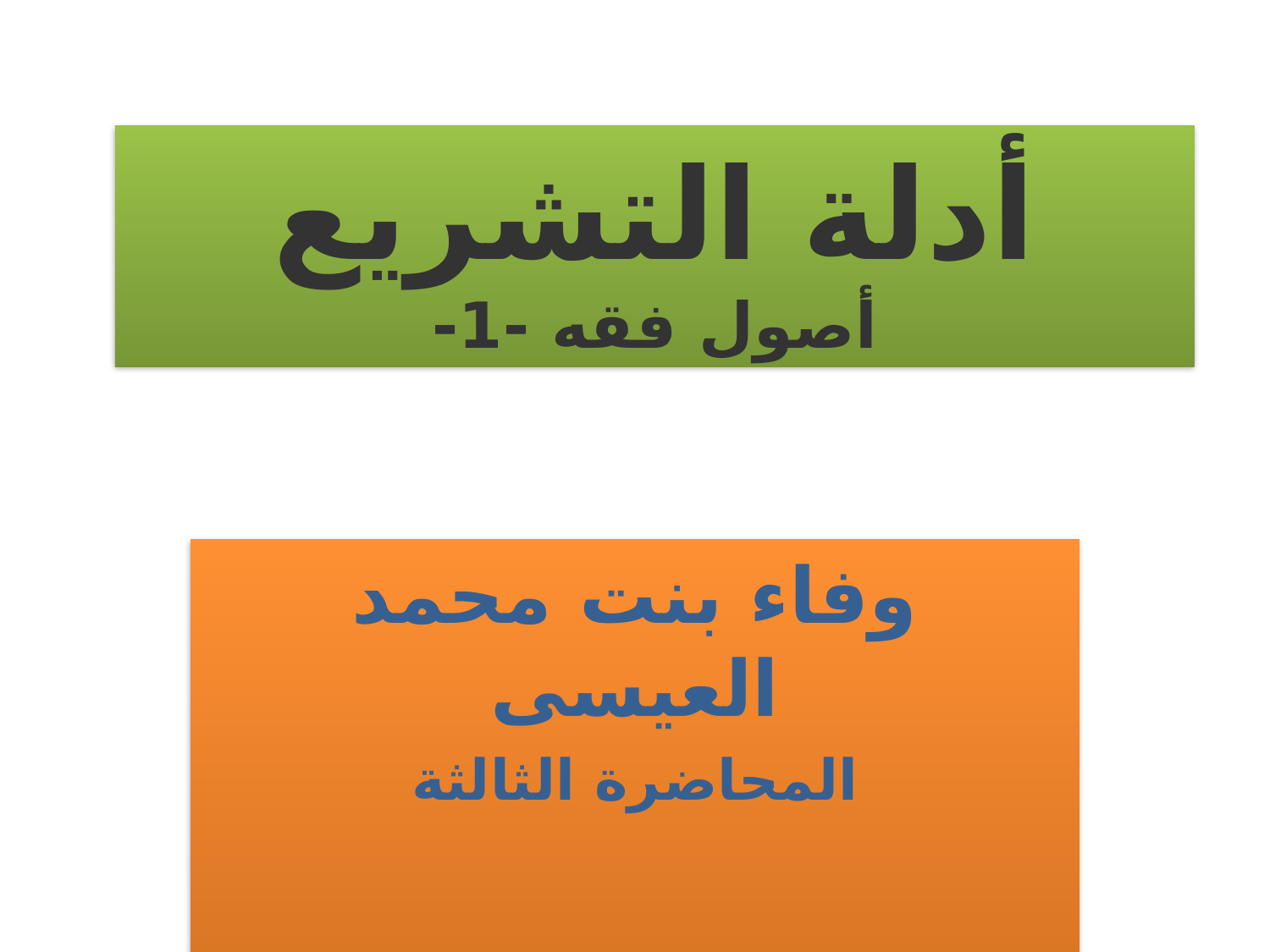

# أدلة التشريع أصول فقه -1-
وفاء بنت محمد العيسى
المحاضرة الثالثة